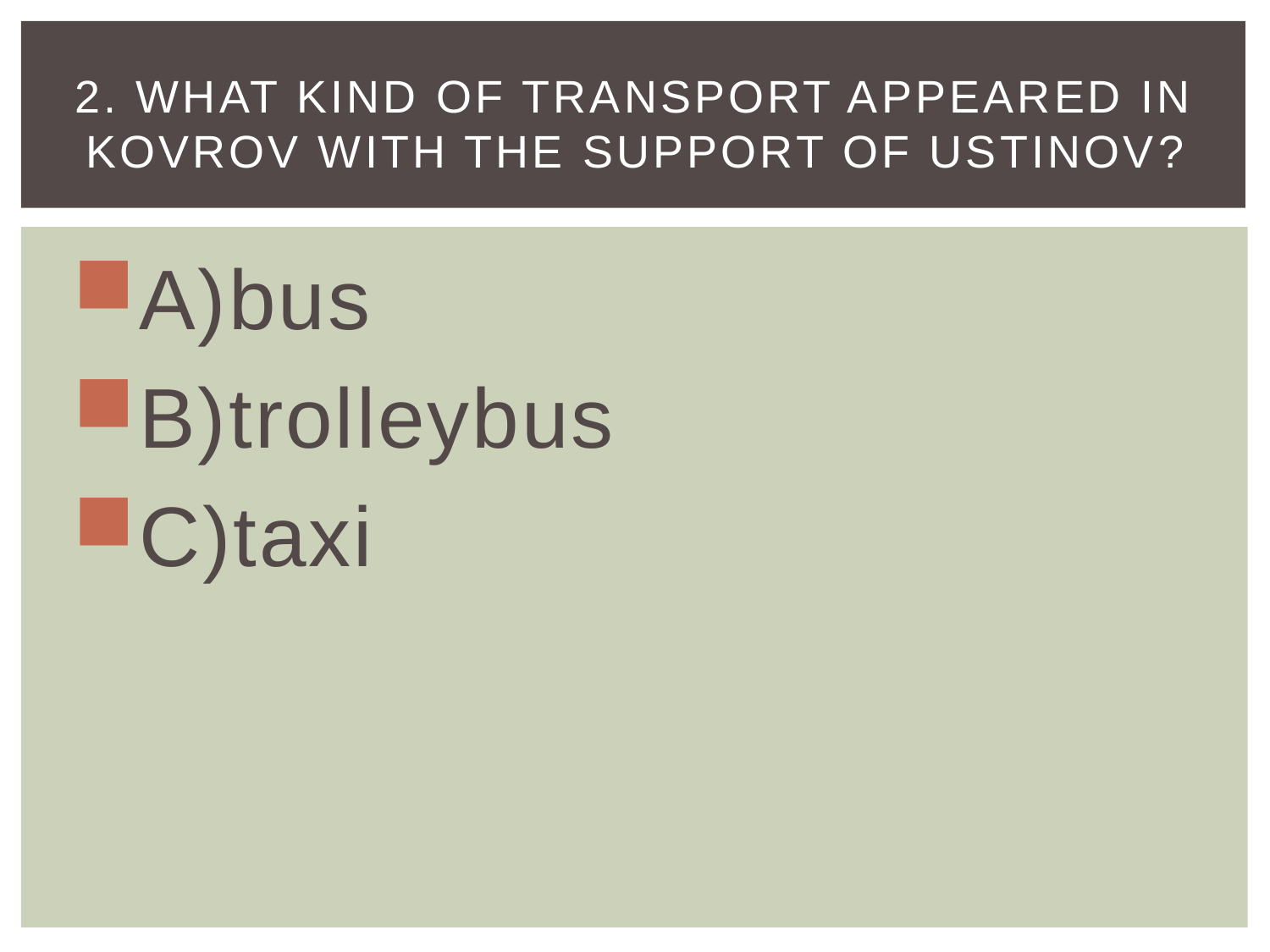

# 2. What kind of transport appeared in Kovrov with the support of Ustinov?
А)bus
B)trolleybus
C)taxi